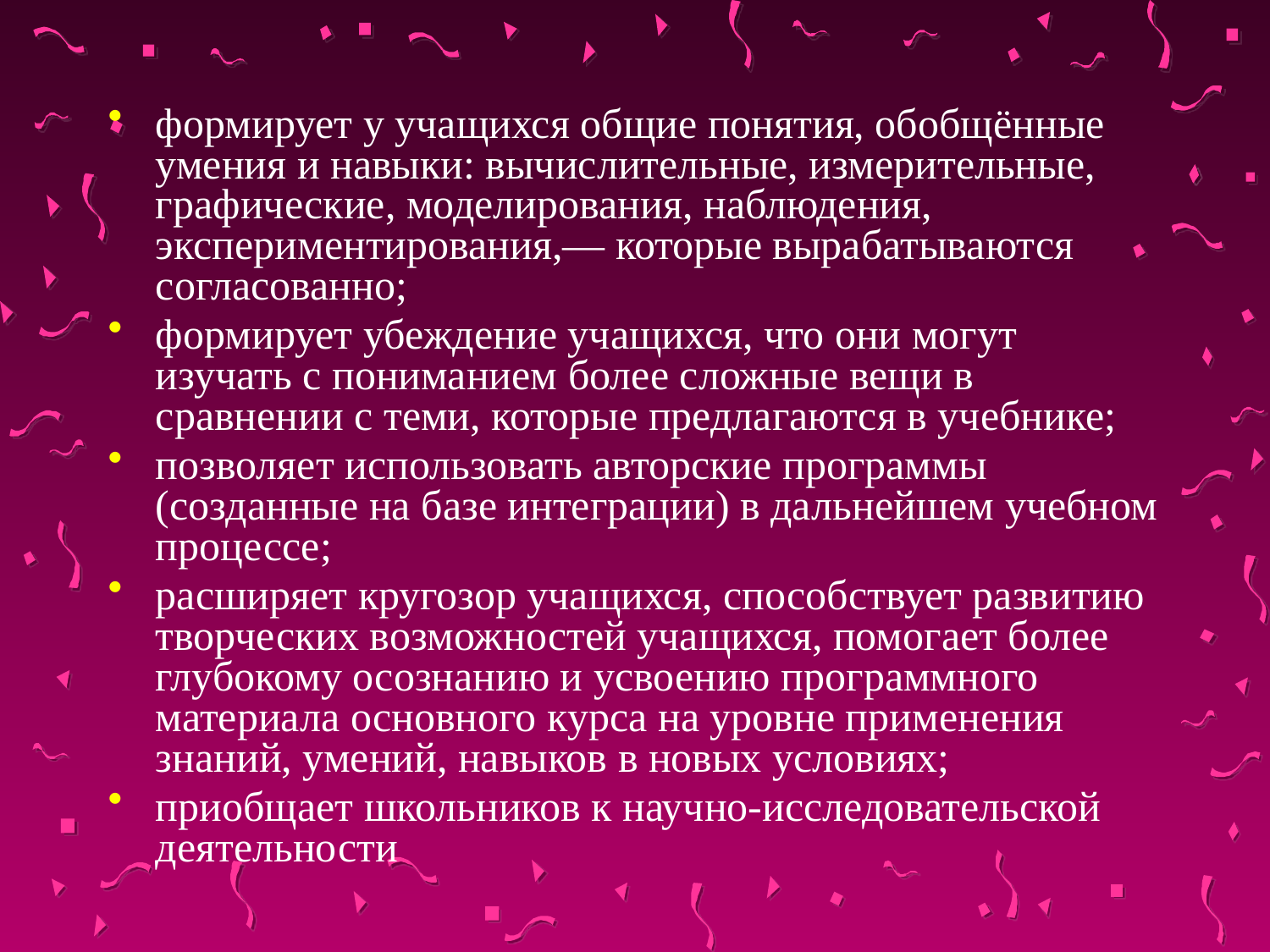

формирует у учащихся общие понятия, обобщённые умения и навыки: вычислительные, измерительные, графические, моделирования, наблюдения, экспериментирования,— которые вырабатываются согласованно;
формирует убеждение учащихся, что они могут изучать с пониманием более сложные вещи в сравнении с теми, которые предлагаются в учебнике;
позволяет использовать авторские программы (созданные на базе интеграции) в дальнейшем учебном процессе;
расширяет кругозор учащихся, способствует развитию творческих возможностей учащихся, помогает более глубокому осознанию и усвоению программного материала основного курса на уровне применения знаний, умений, навыков в новых условиях;
приобщает школьников к научно-исследовательской деятельности